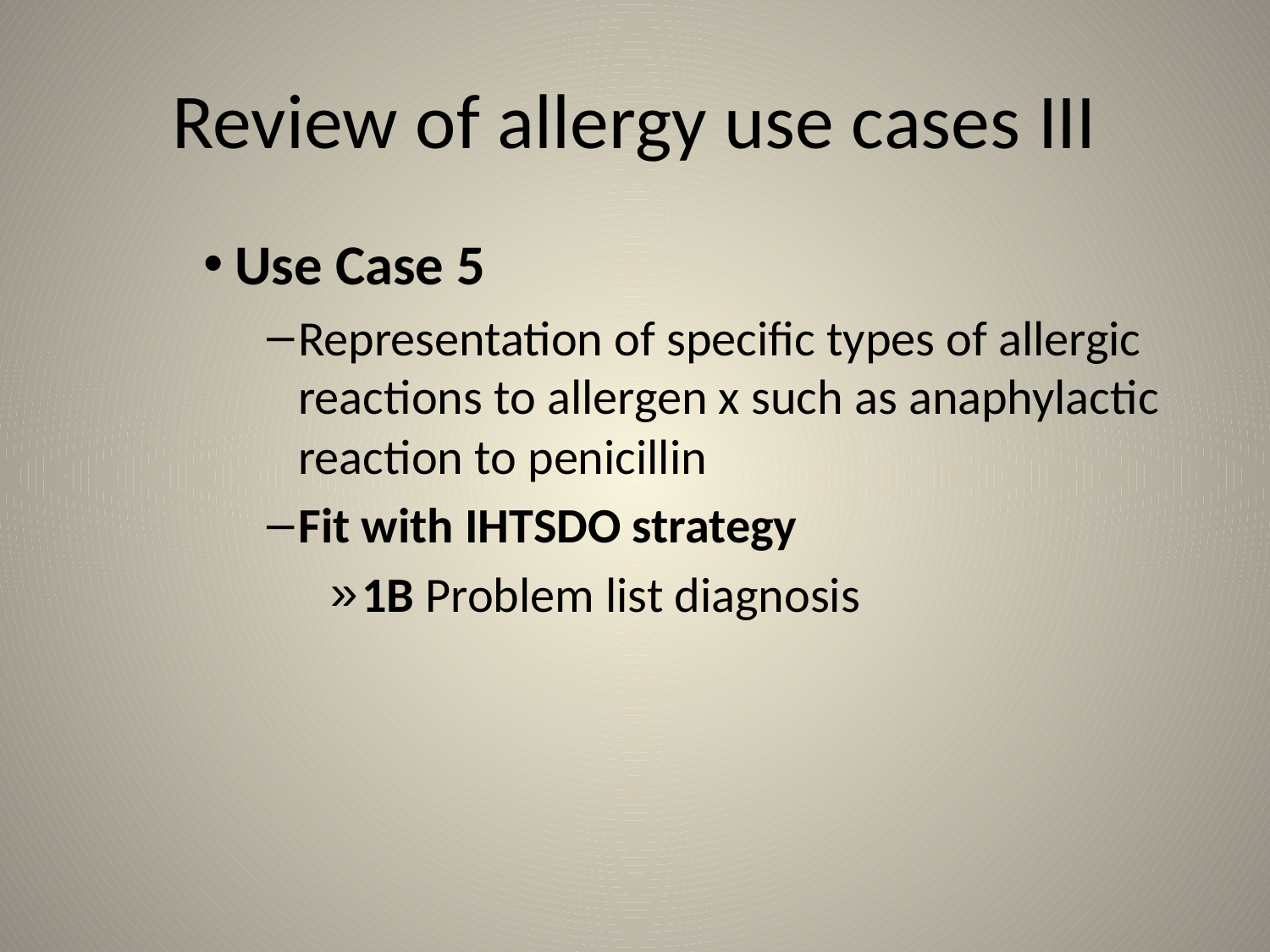

# Review of allergy use cases III
Use Case 5
Representation of specific types of allergic reactions to allergen x such as anaphylactic reaction to penicillin
Fit with IHTSDO strategy
1B Problem list diagnosis